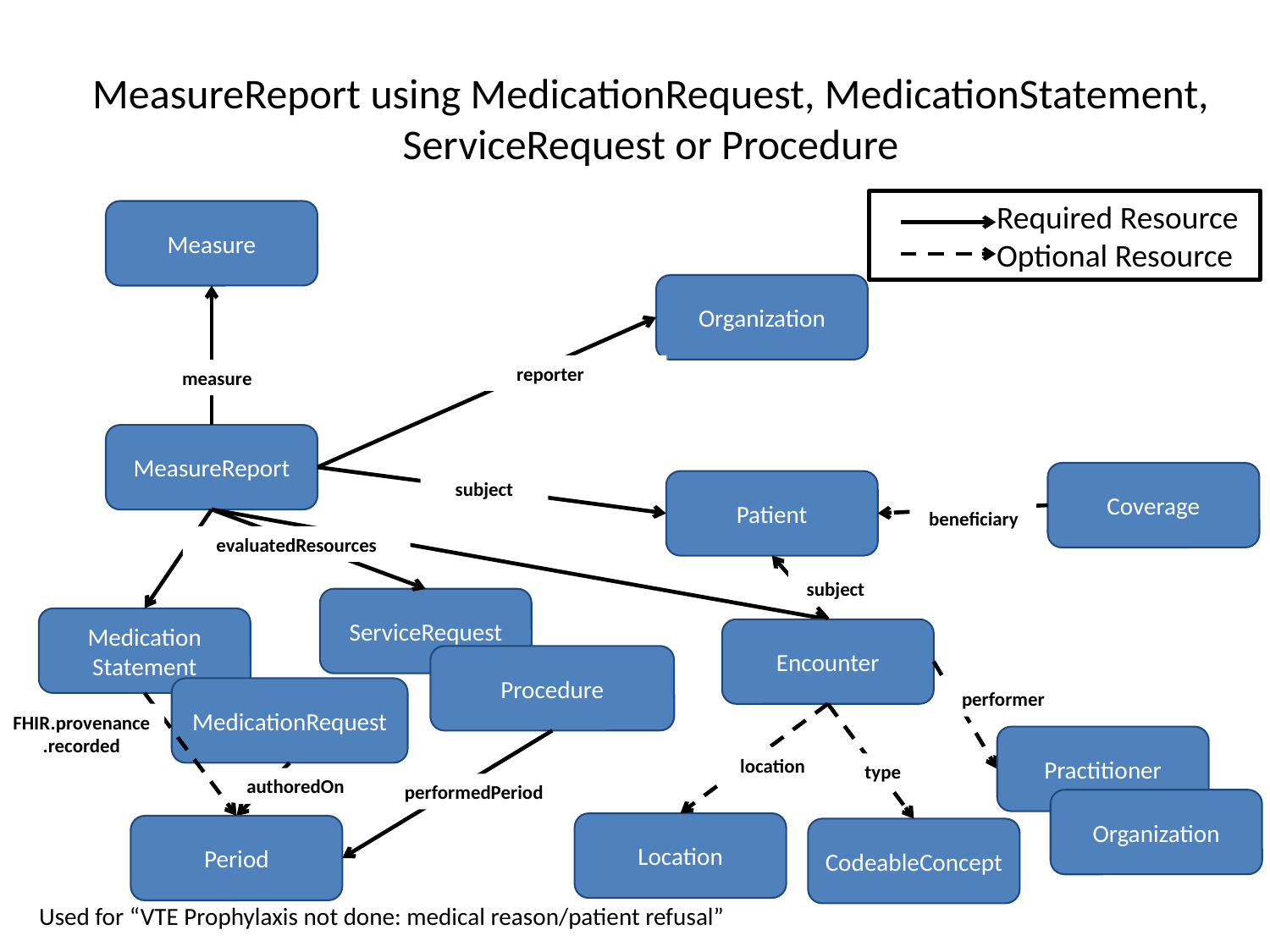

# MeasureReport using MedicationRequest, MedicationStatement, ServiceRequest or Procedure
                Required Resource
                Optional Resource
Measure

Organization
reporter
measure
MeasureReport
Coverage
subject
Patient
beneficiary
evaluatedResources
subject
ServiceRequest
Medication
Statement
Encounter
Procedure
MedicationRequest
performer
FHIR.provenance.recorded
Practitioner
location
type
authoredOn
performedPeriod
Organization
Location
Period
CodeableConcept
Used for “VTE Prophylaxis not done: medical reason/patient refusal”